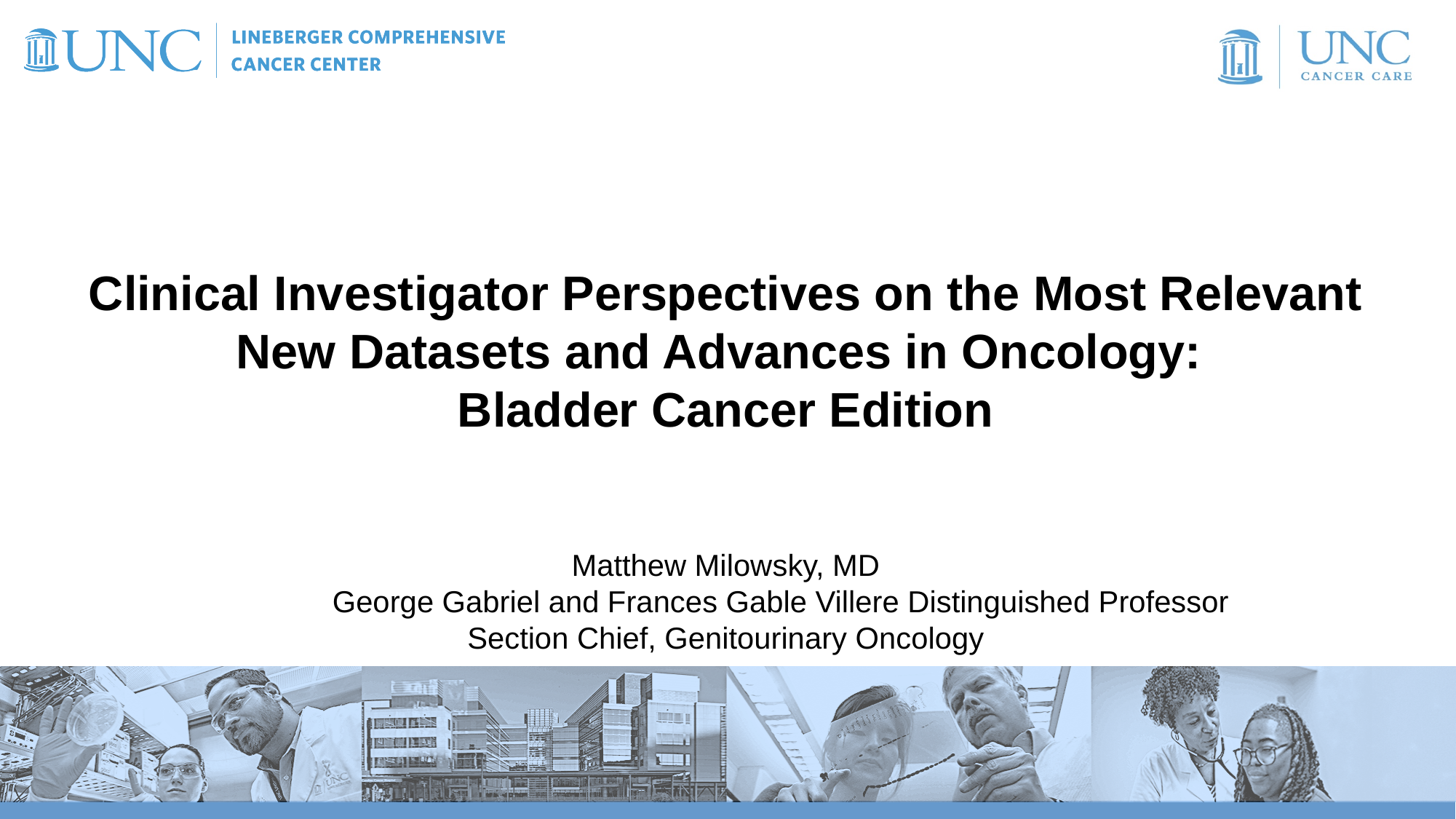

Clinical Investigator Perspectives on the Most Relevant New Datasets and Advances in Oncology:
Bladder Cancer Edition

Matthew Milowsky, MD
George George Gabriel and Frances Gable Villere Distinguished Professor
Section Chief, Genitourinary Oncology